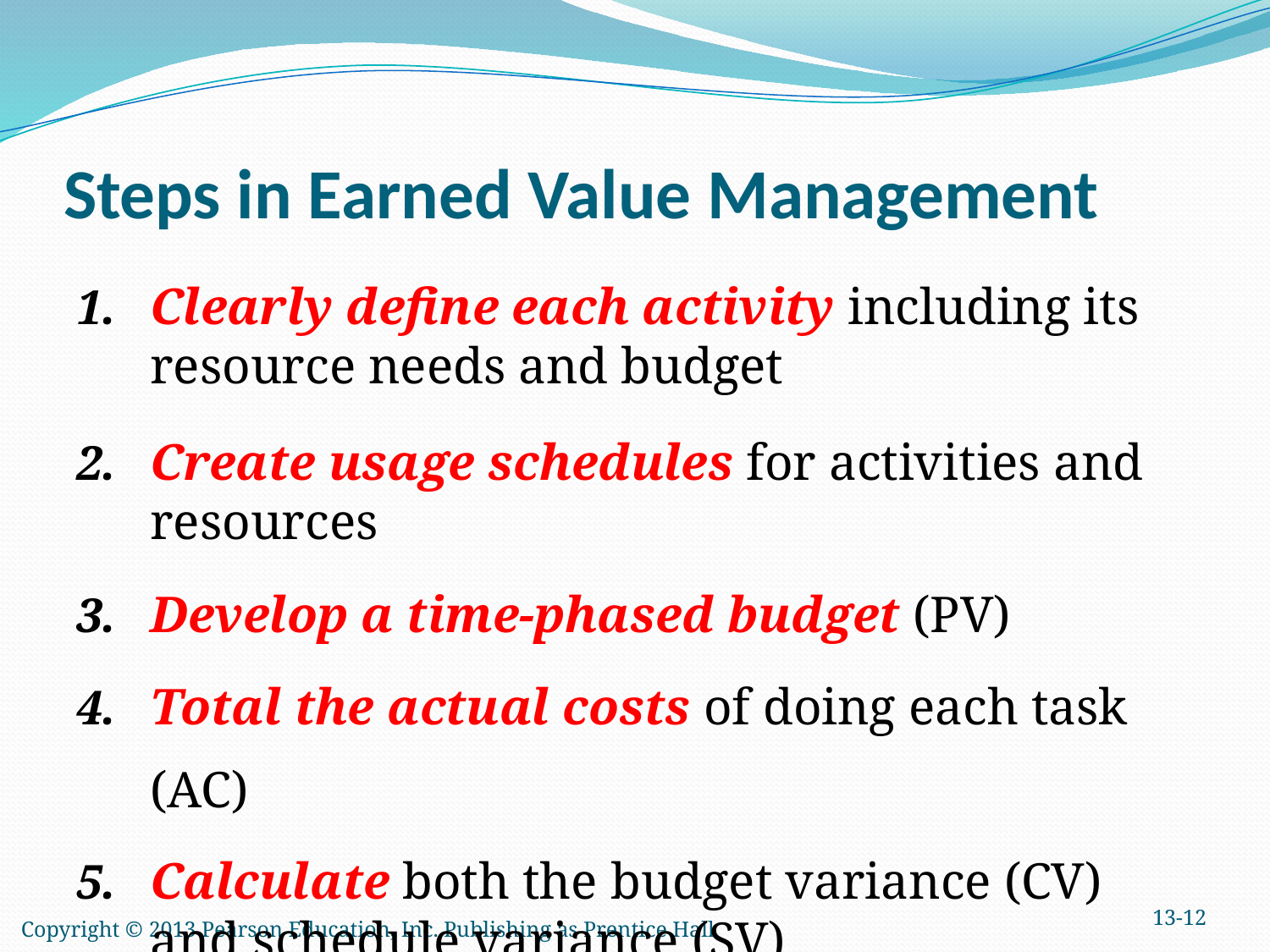

# Steps in Earned Value Management
Clearly define each activity including its resource needs and budget

Create usage schedules for activities and resources
Develop a time-phased budget (PV)
Total the actual costs of doing each task (AC)

Calculate both the budget variance (CV) and schedule variance (SV)
13-12